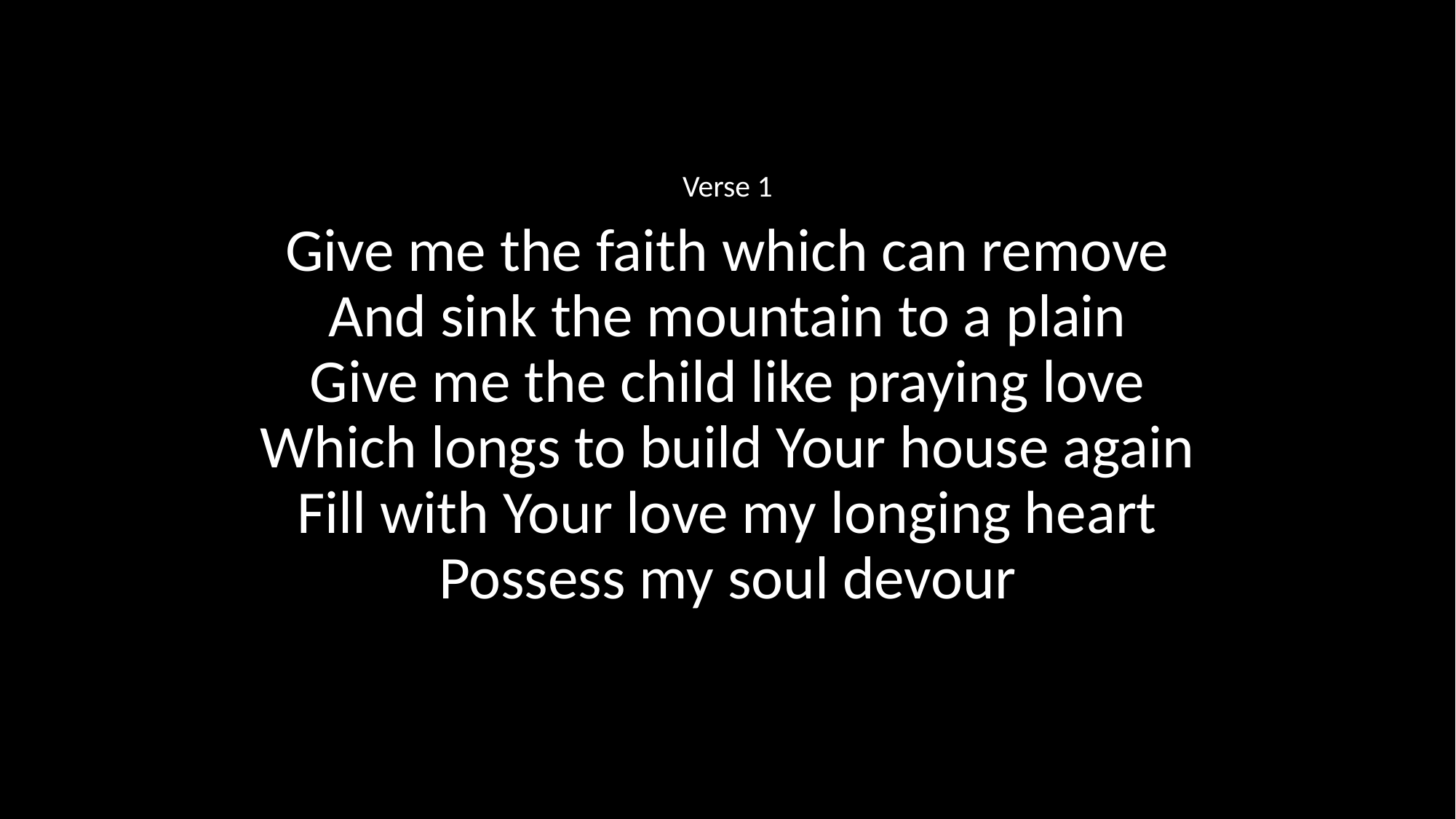

Verse 1
Give me the faith which can remove
And sink the mountain to a plain
Give me the child like praying love
Which longs to build Your house again
Fill with Your love my longing heart
Possess my soul devour